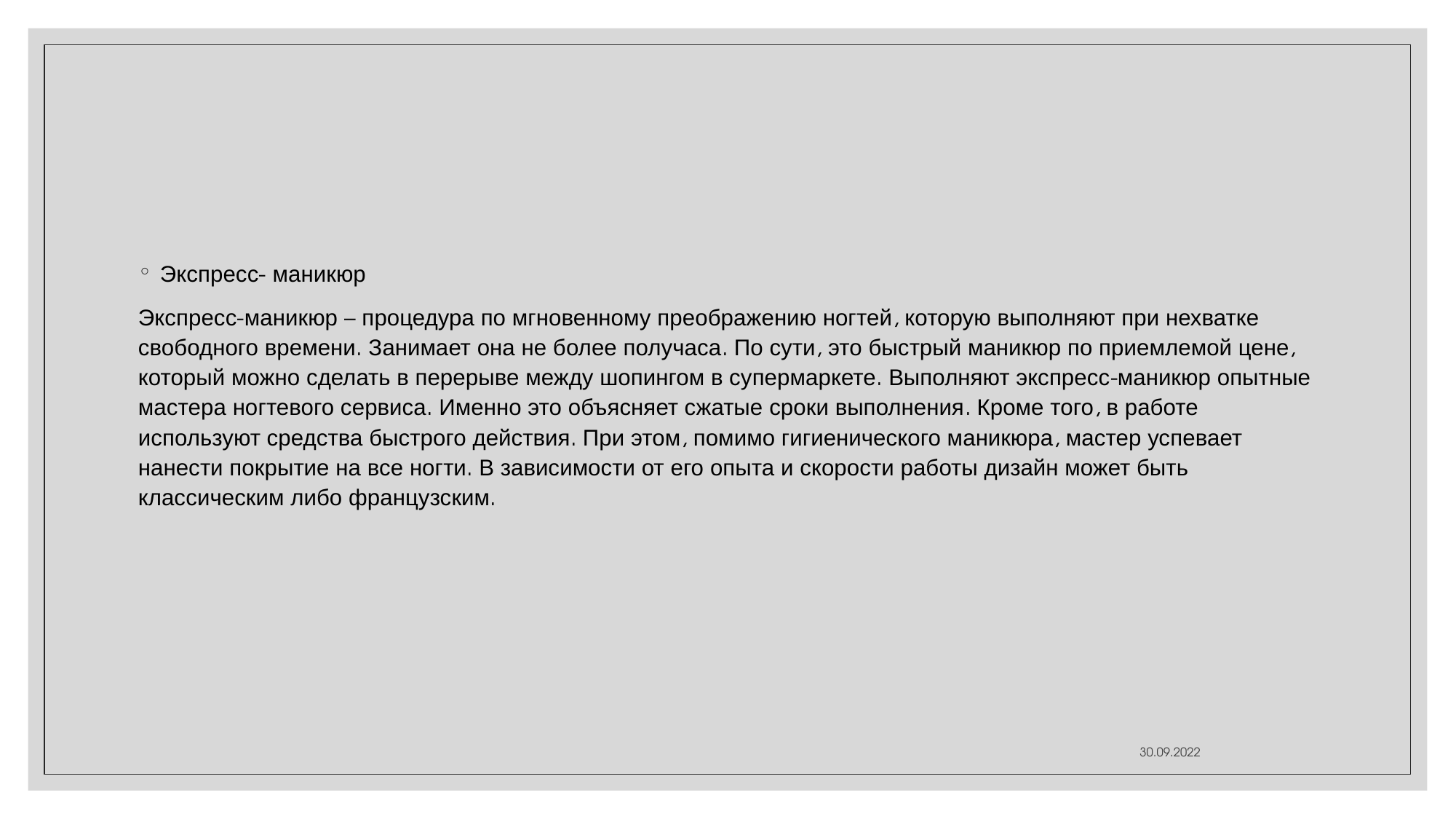

#
Экспресс- маникюр
Экспресс-маникюр – процедура по мгновенному преображению ногтей, которую выполняют при нехватке свободного времени. Занимает она не более получаса. По сути, это быстрый маникюр по приемлемой цене, который можно сделать в перерыве между шопингом в супермаркете. Выполняют экспресс-маникюр опытные мастера ногтевого сервиса. Именно это объясняет сжатые сроки выполнения. Кроме того, в работе используют средства быстрого действия. При этом, помимо гигиенического маникюра, мастер успевает нанести покрытие на все ногти. В зависимости от его опыта и скорости работы дизайн может быть классическим либо французским.

30.09.2022